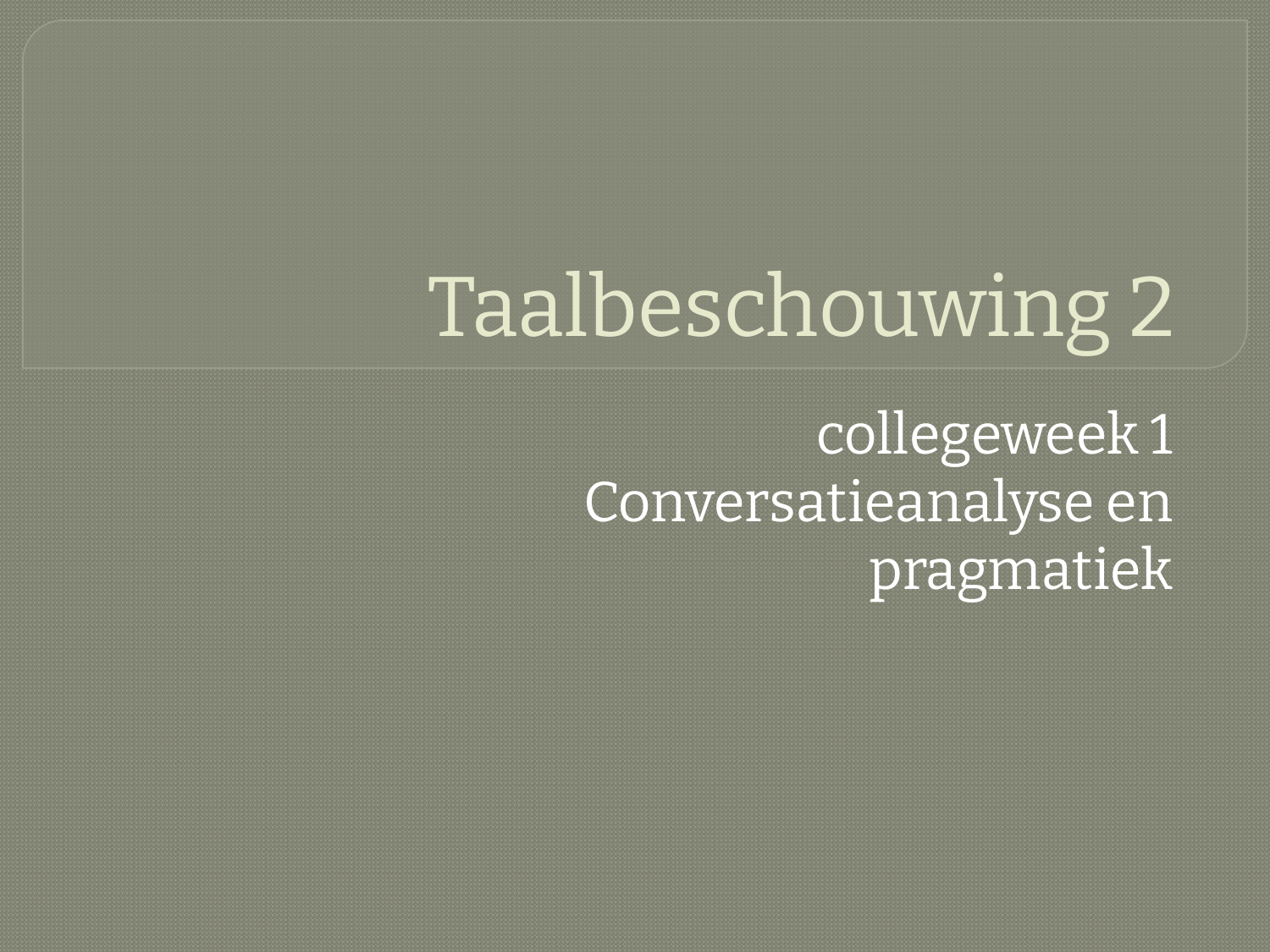

# Taalbeschouwing 2
collegeweek 1
Conversatieanalyse en pragmatiek